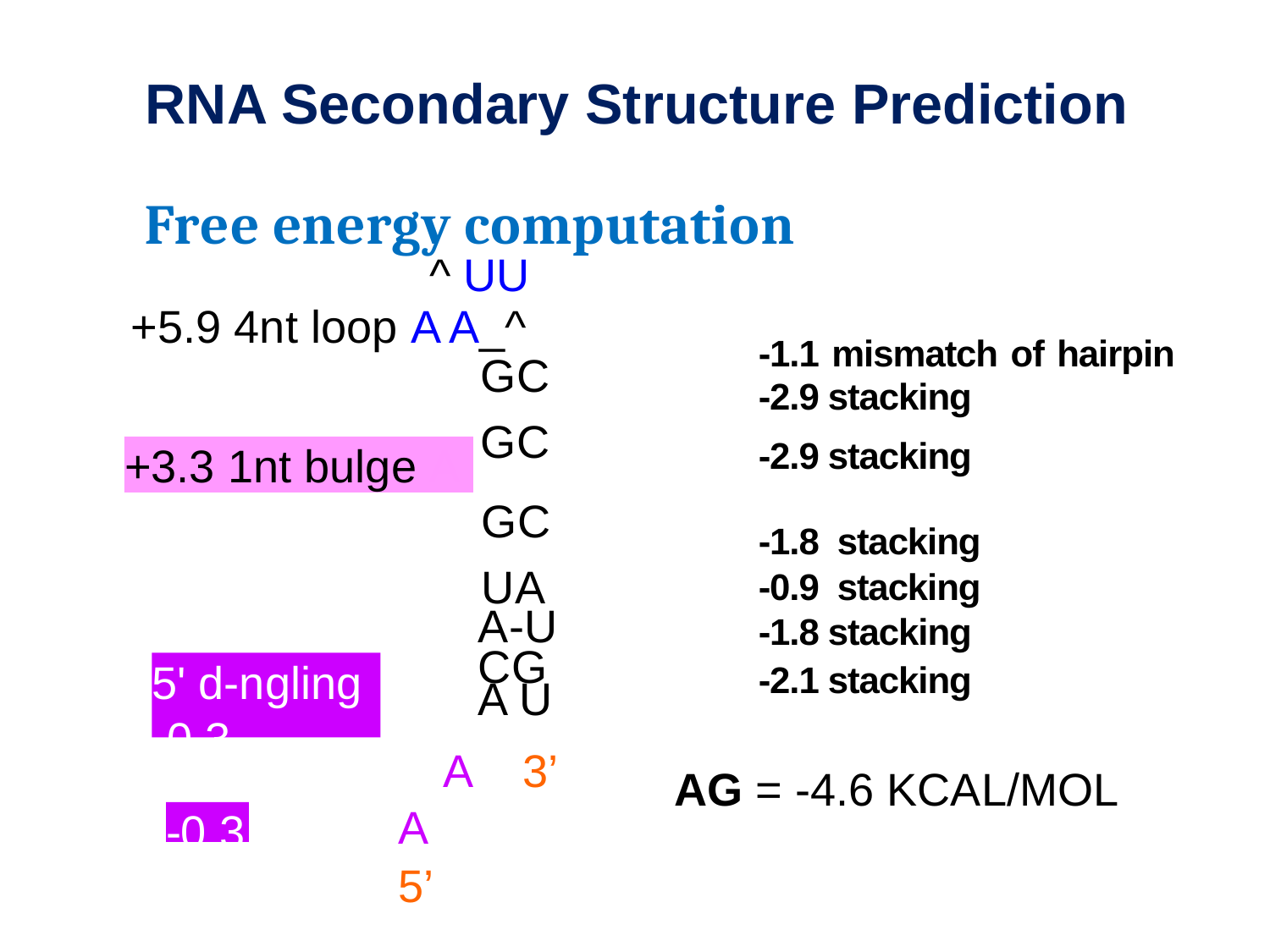

RNA Secondary Structure Prediction
Free energy computation
^ UU
+5.9 4nt loop A A_^
-1.1 mismatch of hairpin -2.9 stacking
-2.9 stacking
-1.8 stacking -0.9 stacking -1.8 stacking
-2.1 stacking
GC
GC
+3.3 1nt bulge A
GC
UA
A-U
CG A U
5' d-ngling -0.3
A    3’
AG = -4.6 KCAL/MOL
A
5’
-0.3